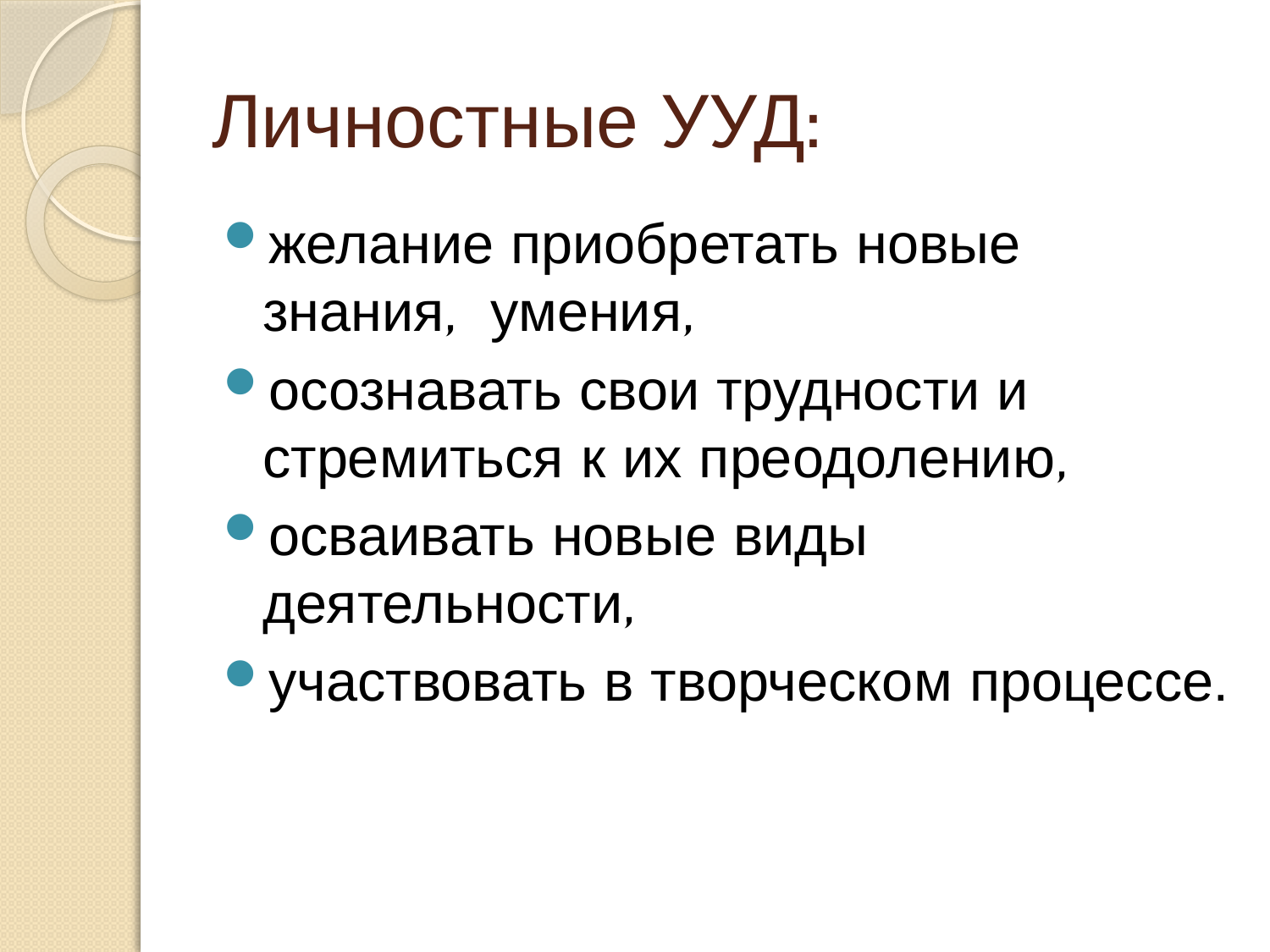

# Личностные УУД:
желание приобретать новые знания,  умения,
осознавать свои трудности и стремиться к их преодолению,
осваивать новые виды деятельности,
участвовать в творческом процессе.